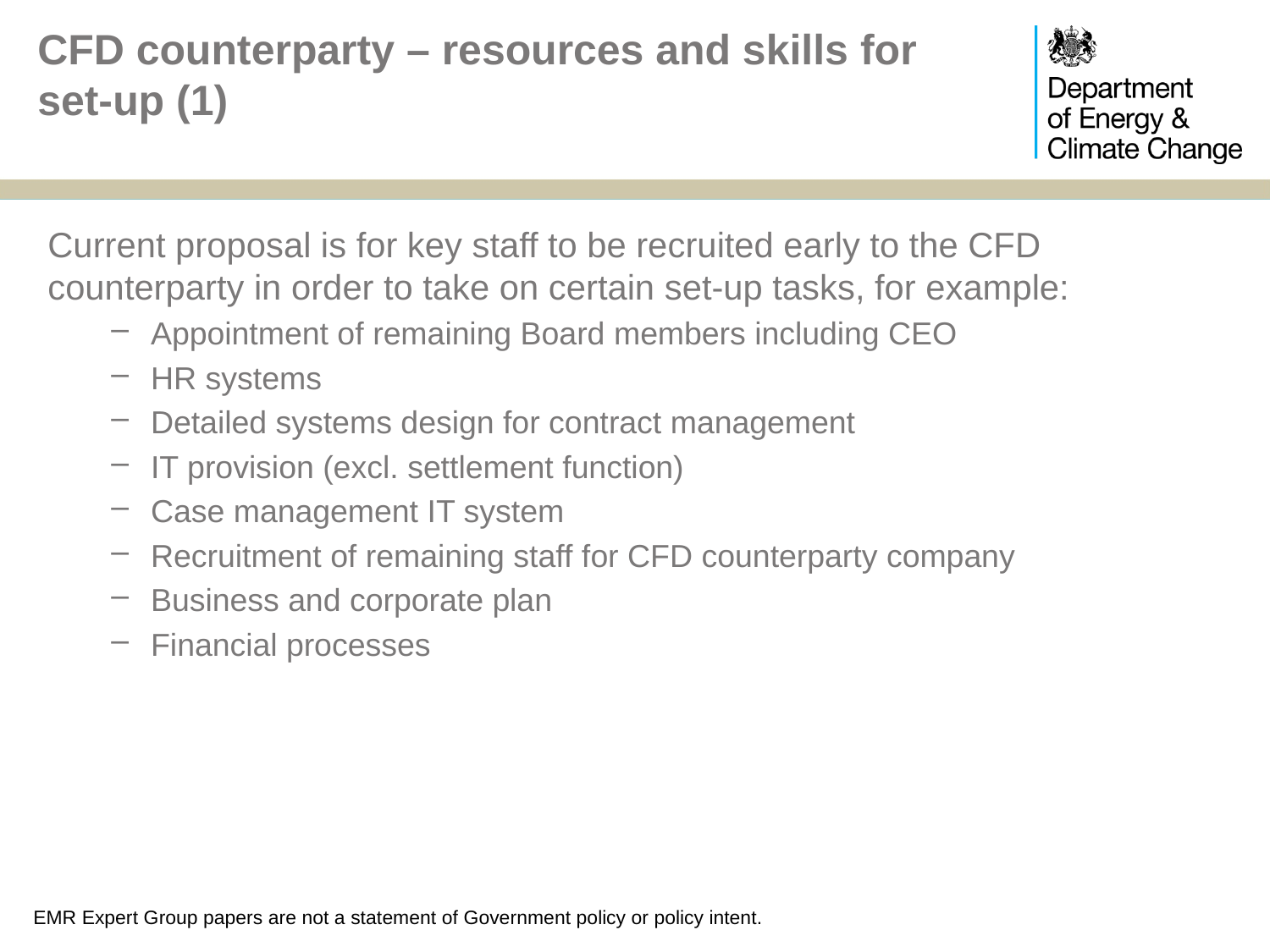

# CFD counterparty – resources and skills for set-up (1)
Current proposal is for key staff to be recruited early to the CFD counterparty in order to take on certain set-up tasks, for example:
Appointment of remaining Board members including CEO
HR systems
Detailed systems design for contract management
IT provision (excl. settlement function)
Case management IT system
Recruitment of remaining staff for CFD counterparty company
Business and corporate plan
Financial processes

EMR Expert Group papers are not a statement of Government policy or policy intent.